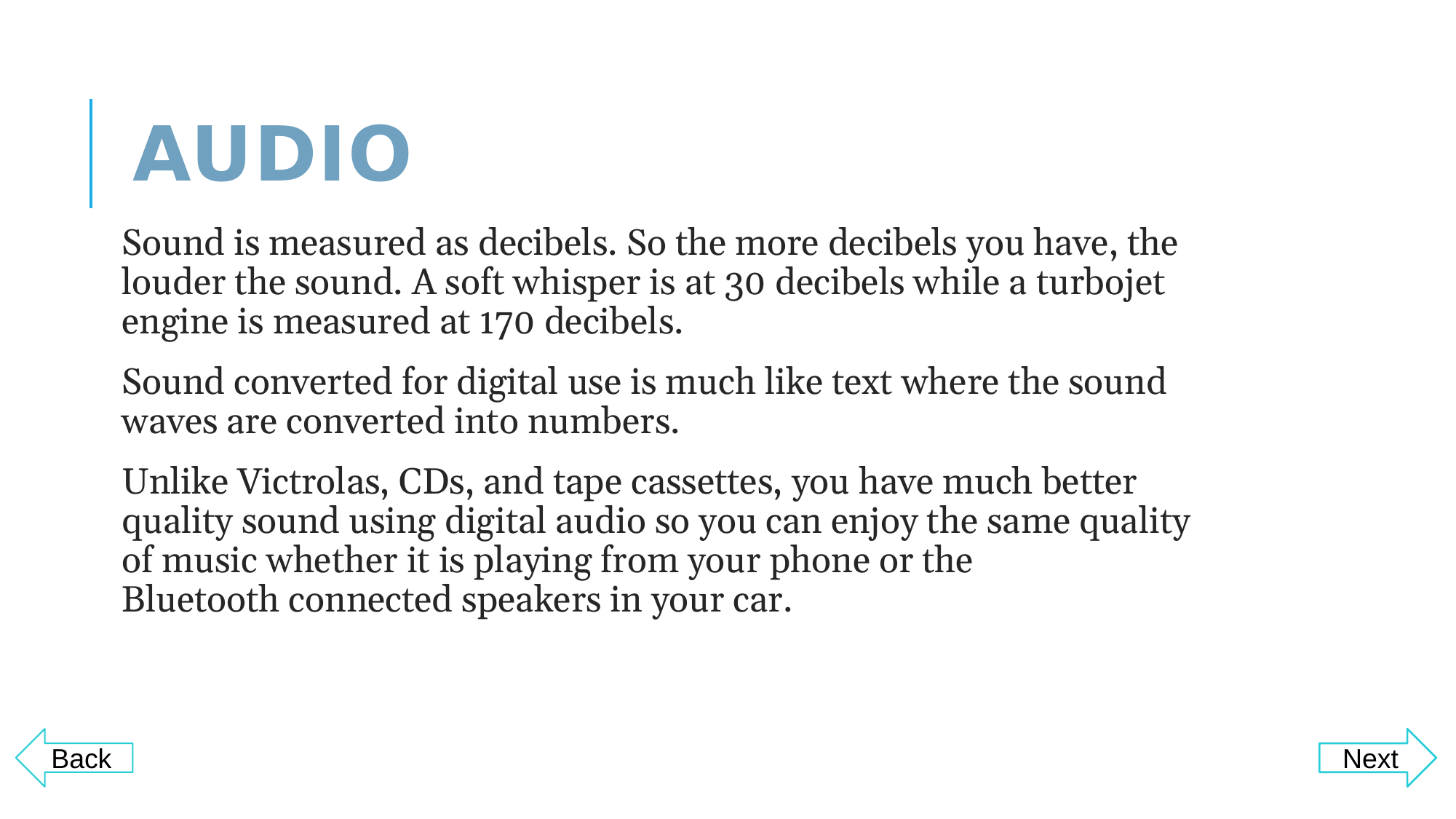

# Audio
Sound is measured as decibels. So the more decibels you have, the louder the sound. A soft whisper is at 30 decibels while a turbojet engine is measured at 170 decibels.
Sound converted for digital use is much like text where the sound waves are converted into numbers.
Unlike Victrolas, CDs, and tape cassettes, you have much better quality sound using digital audio so you can enjoy the same quality of music whether it is playing from your phone or the Bluetooth connected speakers in your car.
Next
Back